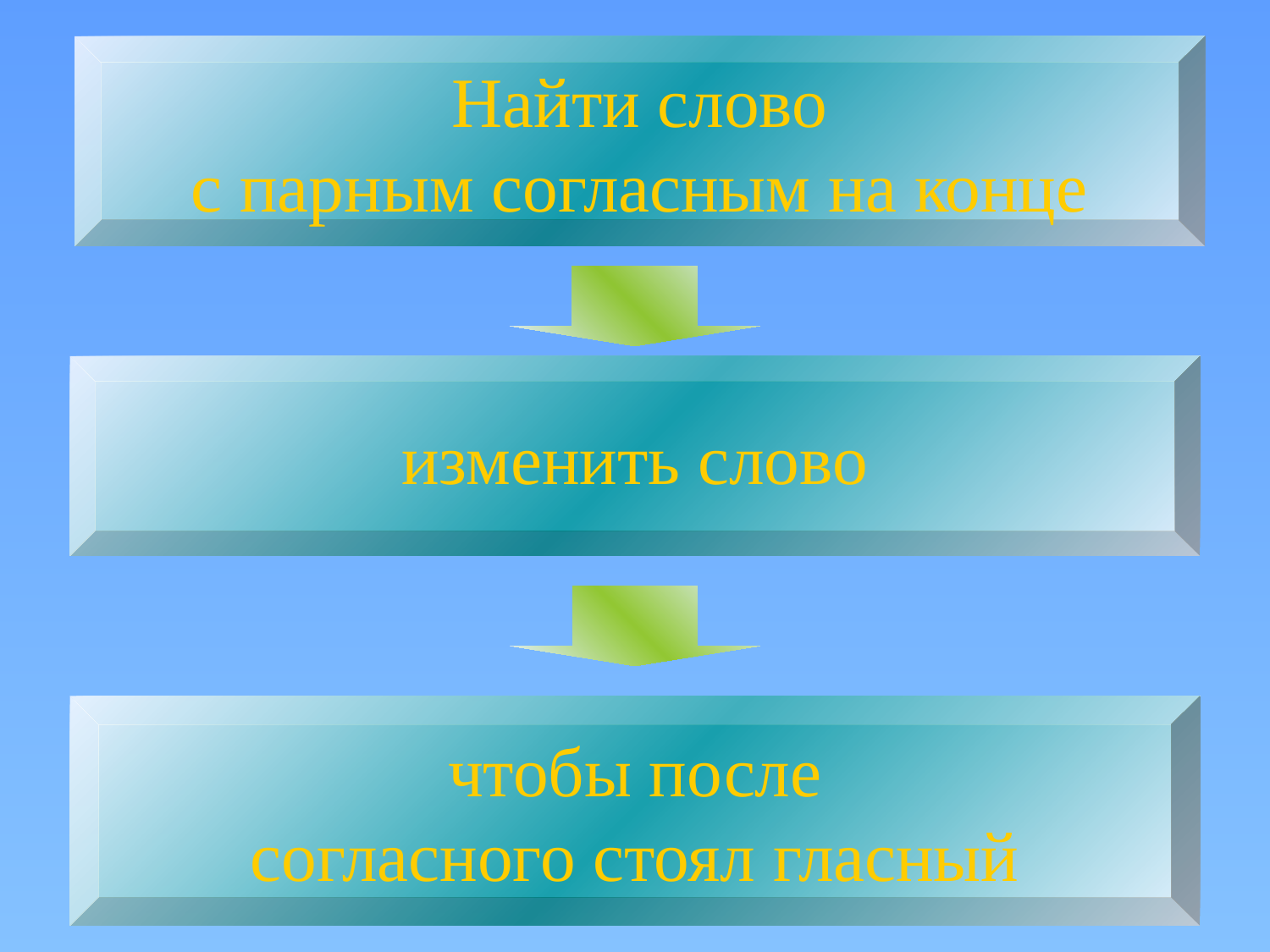

Найти слово
с парным согласным на конце

изменить слово

чтобы после
согласного стоял гласный